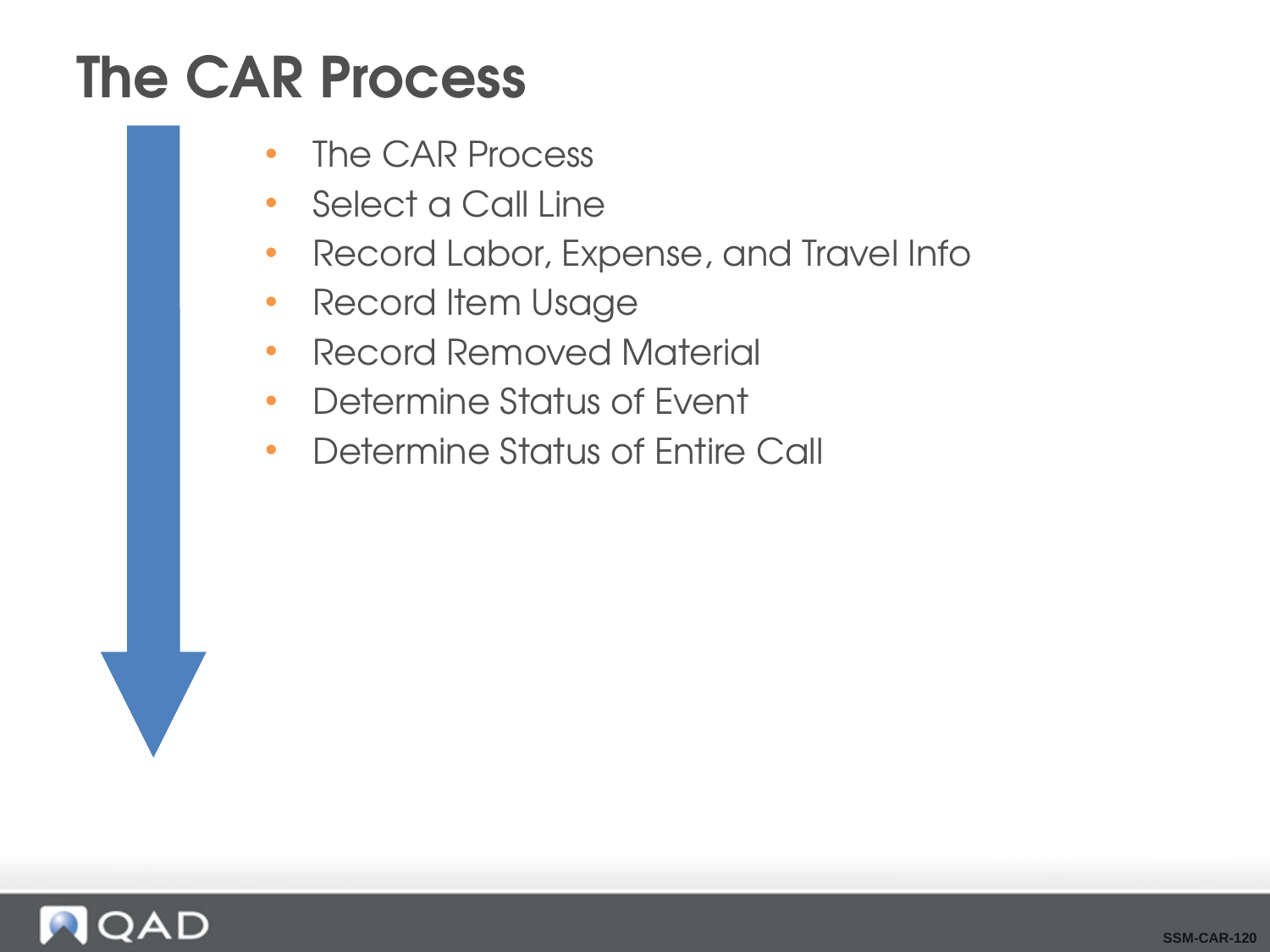

# The CAR Process

The CAR Process
Select a Call Line
Record Labor, Expense, and Travel Info
Record Item Usage
Record Removed Material
Determine Status of Event
Determine Status of Entire Call

SSM-CAR-120